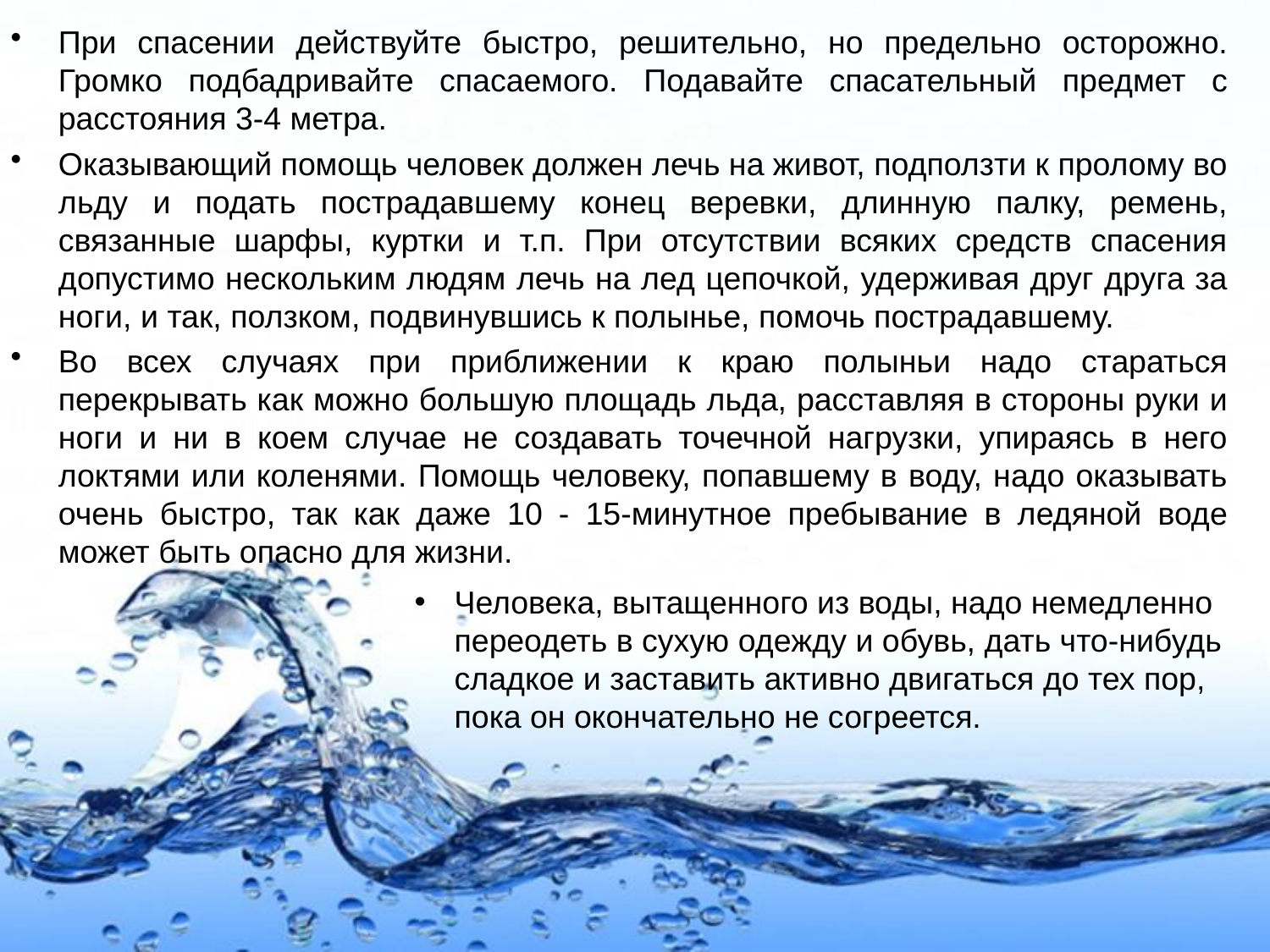

При спасении действуйте быстро, решительно, но предельно осторожно. Громко подбадривайте спасаемого. Подавайте спасательный предмет с расстояния 3-4 метра.
Оказывающий помощь человек должен лечь на живот, подползти к пролому во льду и подать пострадавшему конец веревки, длинную палку, ремень, связанные шарфы, куртки и т.п. При отсутствии всяких средств спасения допустимо нескольким людям лечь на лед цепочкой, удерживая друг друга за ноги, и так, ползком, подвинувшись к полынье, помочь пострадавшему.
Во всех случаях при приближении к краю полыньи надо стараться перекрывать как можно большую площадь льда, расставляя в стороны руки и ноги и ни в коем случае не создавать точечной нагрузки, упираясь в него локтями или коленями. Помощь человеку, попавшему в воду, надо оказывать очень быстро, так как даже 10 - 15-минутное пребывание в ледяной воде может быть опасно для жизни.
Человека, вытащенного из воды, надо немедленно переодеть в сухую одежду и обувь, дать что-нибудь сладкое и заставить активно двигаться до тех пор, пока он окончательно не согреется.
18